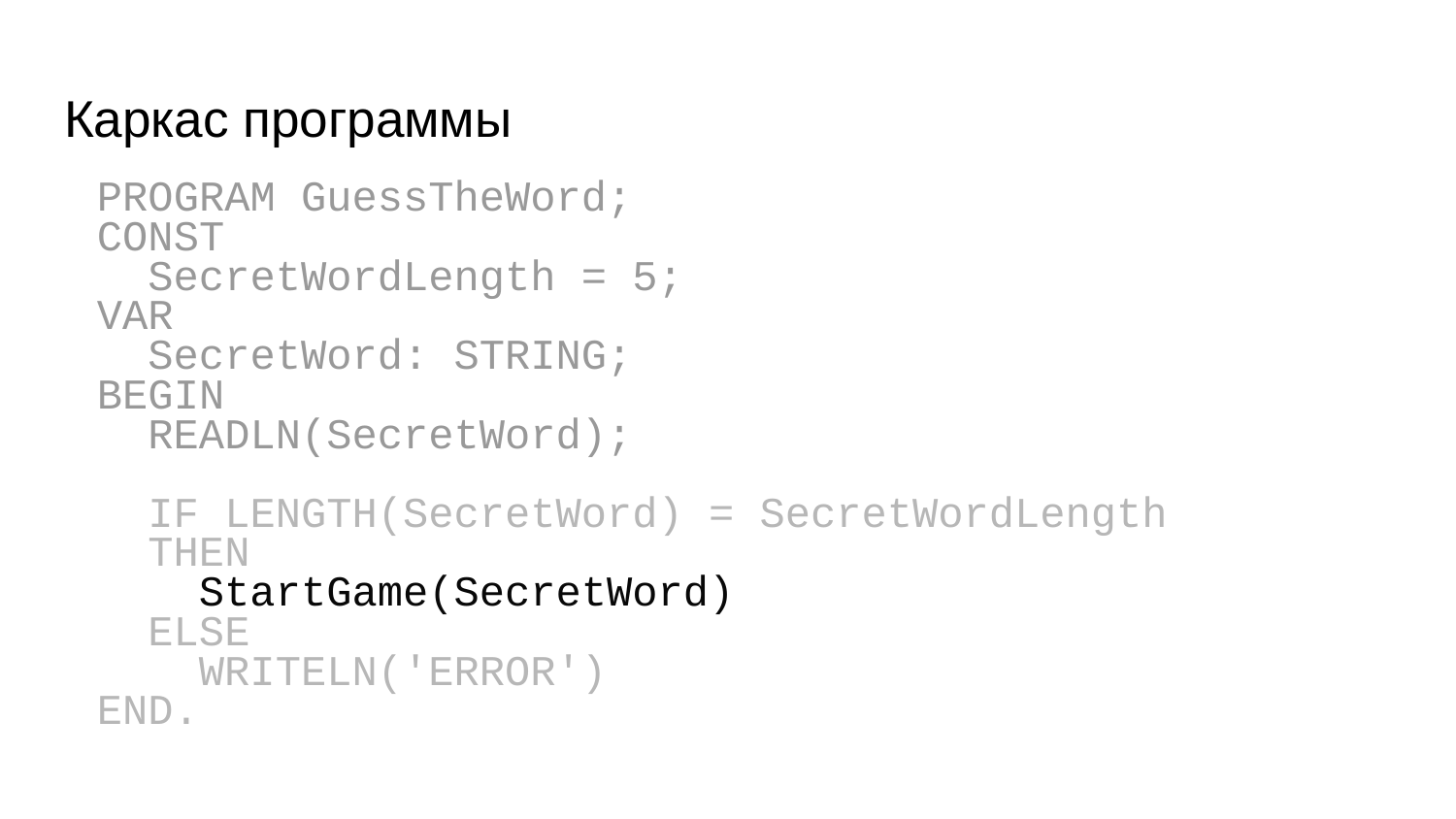

# Каркас программы

PROGRAM GuessTheWord;
CONST
  SecretWordLength = 5;
VAR
  SecretWord: STRING;
BEGIN
  READLN(SecretWord);

  IF LENGTH(SecretWord) = SecretWordLength
  THEN
    StartGame(SecretWord)
  ELSE
    WRITELN('ERROR')
END.